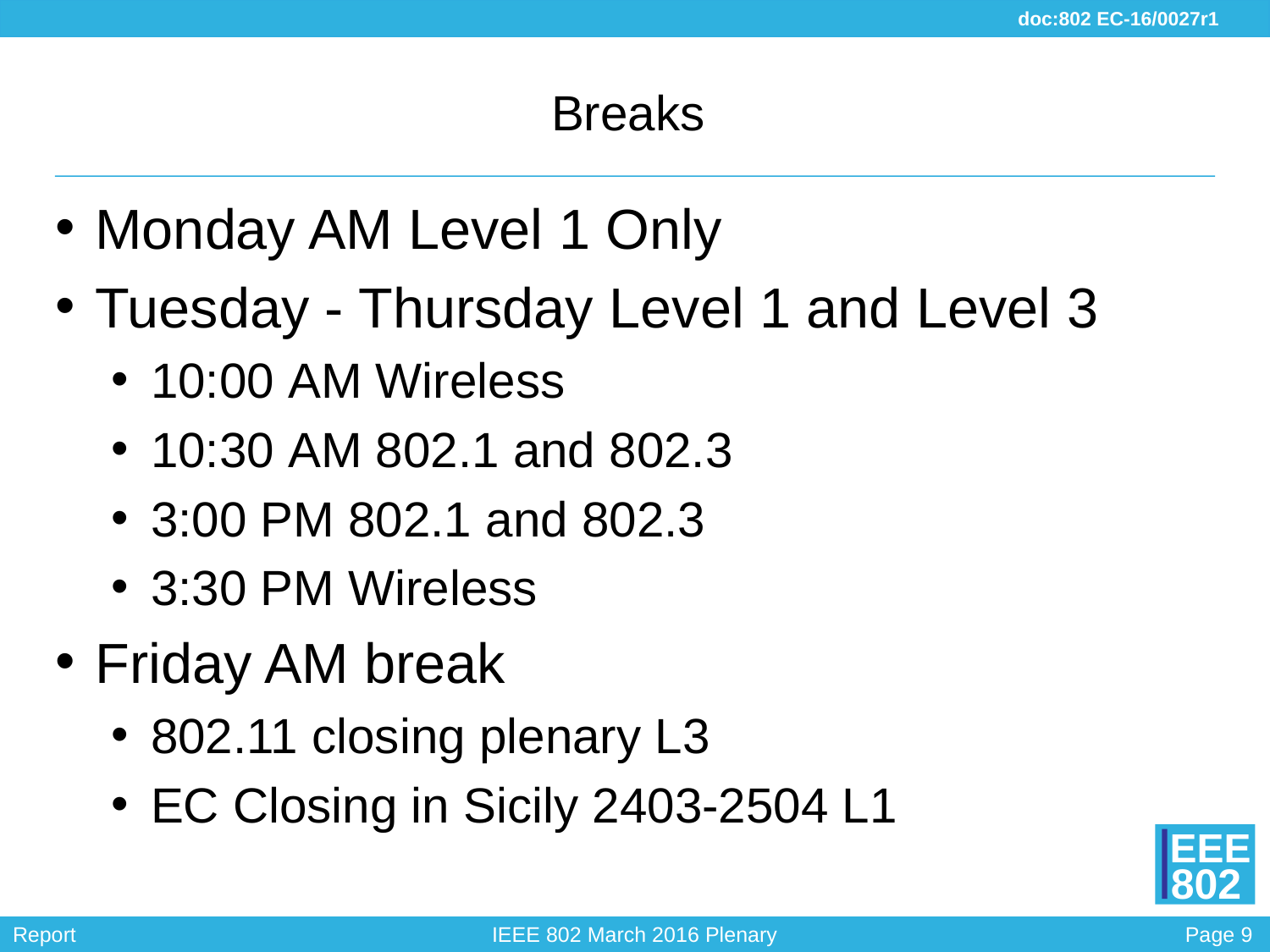

# Breaks
Monday AM Level 1 Only
Tuesday - Thursday Level 1 and Level 3
10:00 AM Wireless
10:30 AM 802.1 and 802.3
3:00 PM 802.1 and 802.3
3:30 PM Wireless
Friday AM break
802.11 closing plenary L3
EC Closing in Sicily 2403-2504 L1